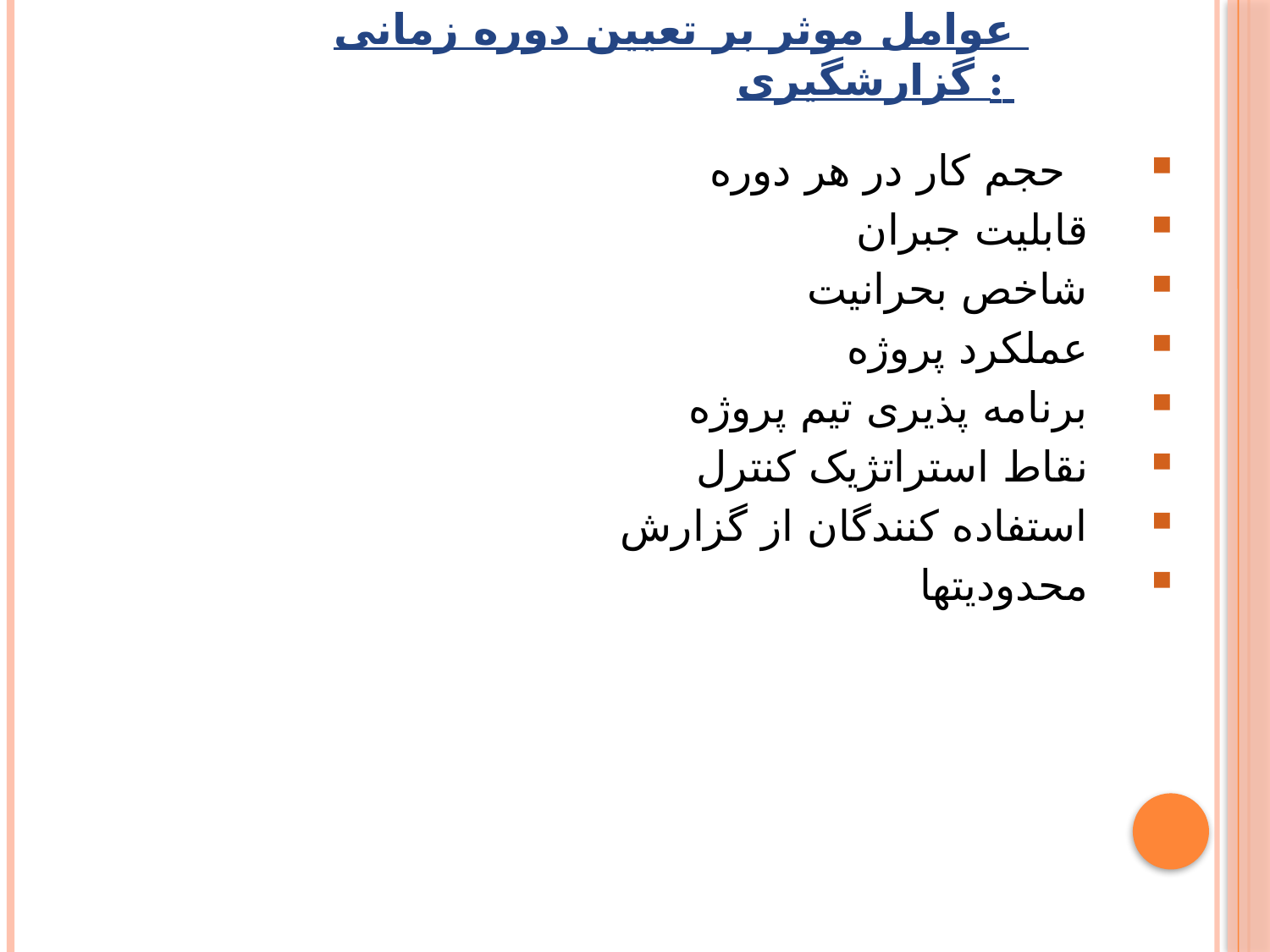

عوامل موثر بر تعیین دوره زمانی گزارشگیری :
  حجم کار در هر دوره
قابلیت جبران
شاخص بحرانیت
عملکرد پروژه
برنامه پذیری تیم پروژه
نقاط استراتژیک کنترل
استفاده کنندگان از گزارش
محدودیتها